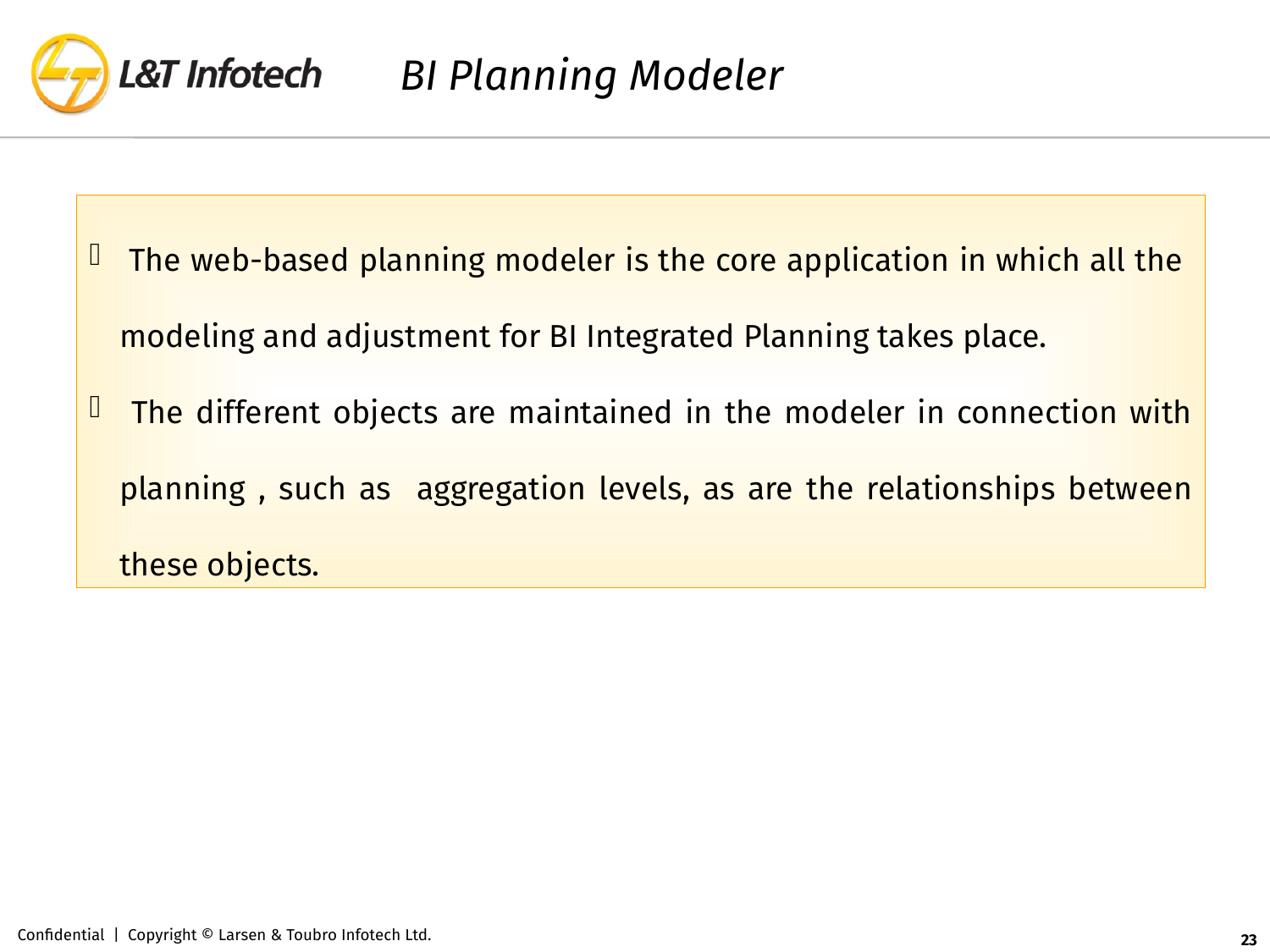

# BI Planning Modeler
 The web-based planning modeler is the core application in which all the  modeling and adjustment for BI Integrated Planning takes place.
 The different objects are maintained in the modeler in connection with planning , such as  aggregation levels, as are the relationships between these objects.
Confidential  |  Copyright © Larsen & Toubro Infotech Ltd.
23